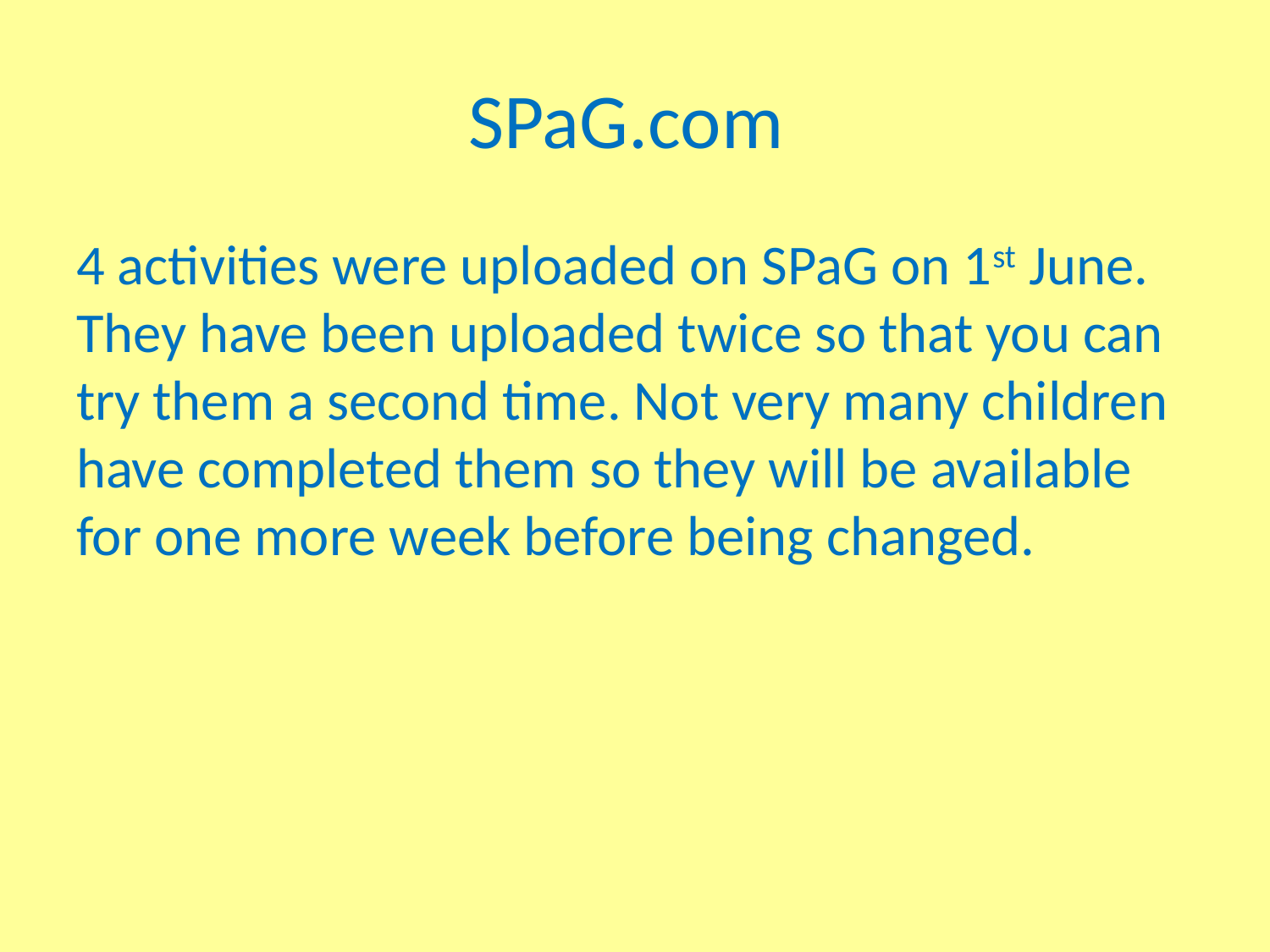

# SPaG.com
4 activities were uploaded on SPaG on 1st June. They have been uploaded twice so that you can try them a second time. Not very many children have completed them so they will be available for one more week before being changed.